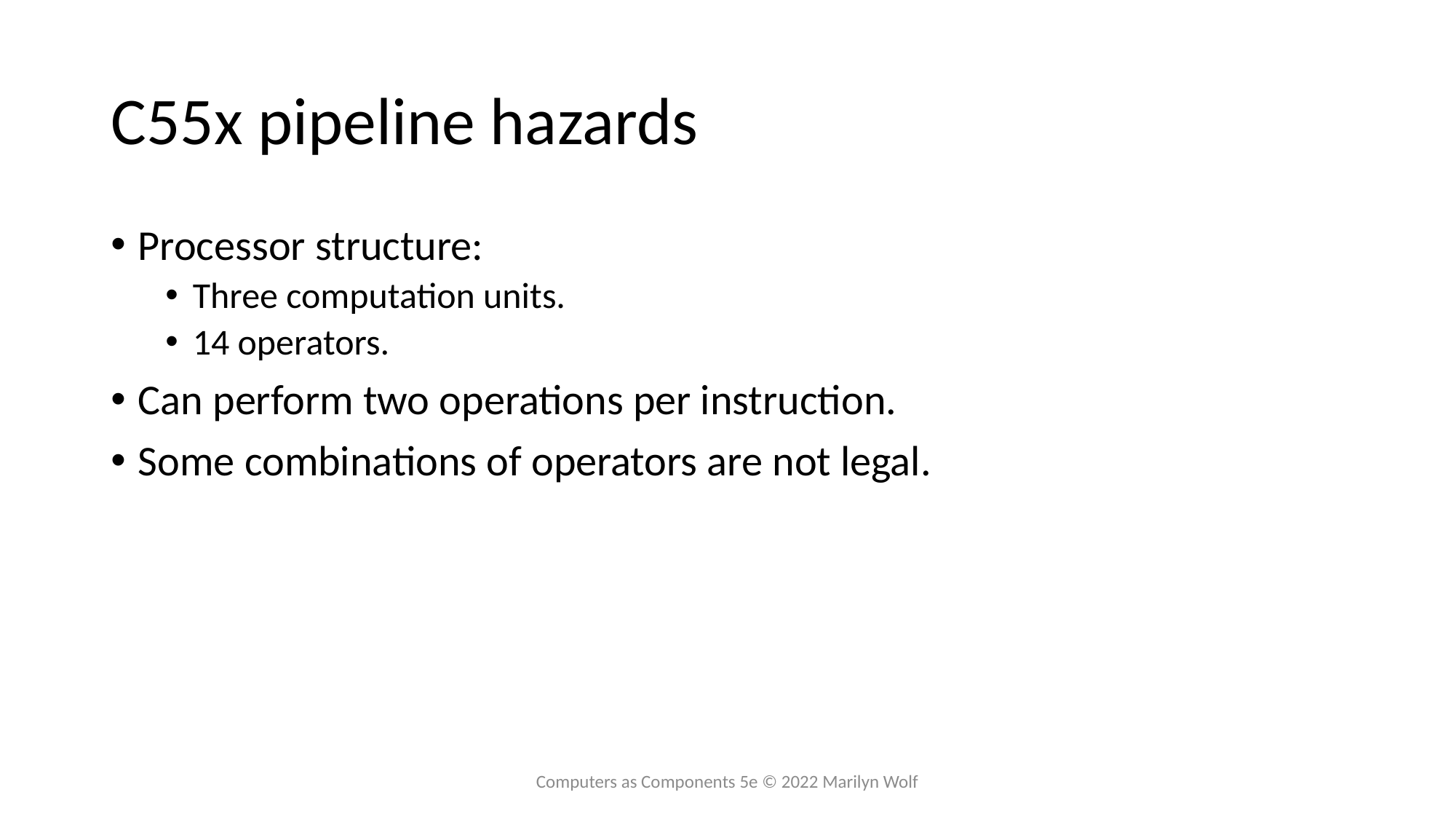

# C55x pipeline hazards
Processor structure:
Three computation units.
14 operators.
Can perform two operations per instruction.
Some combinations of operators are not legal.
Computers as Components 5e © 2022 Marilyn Wolf